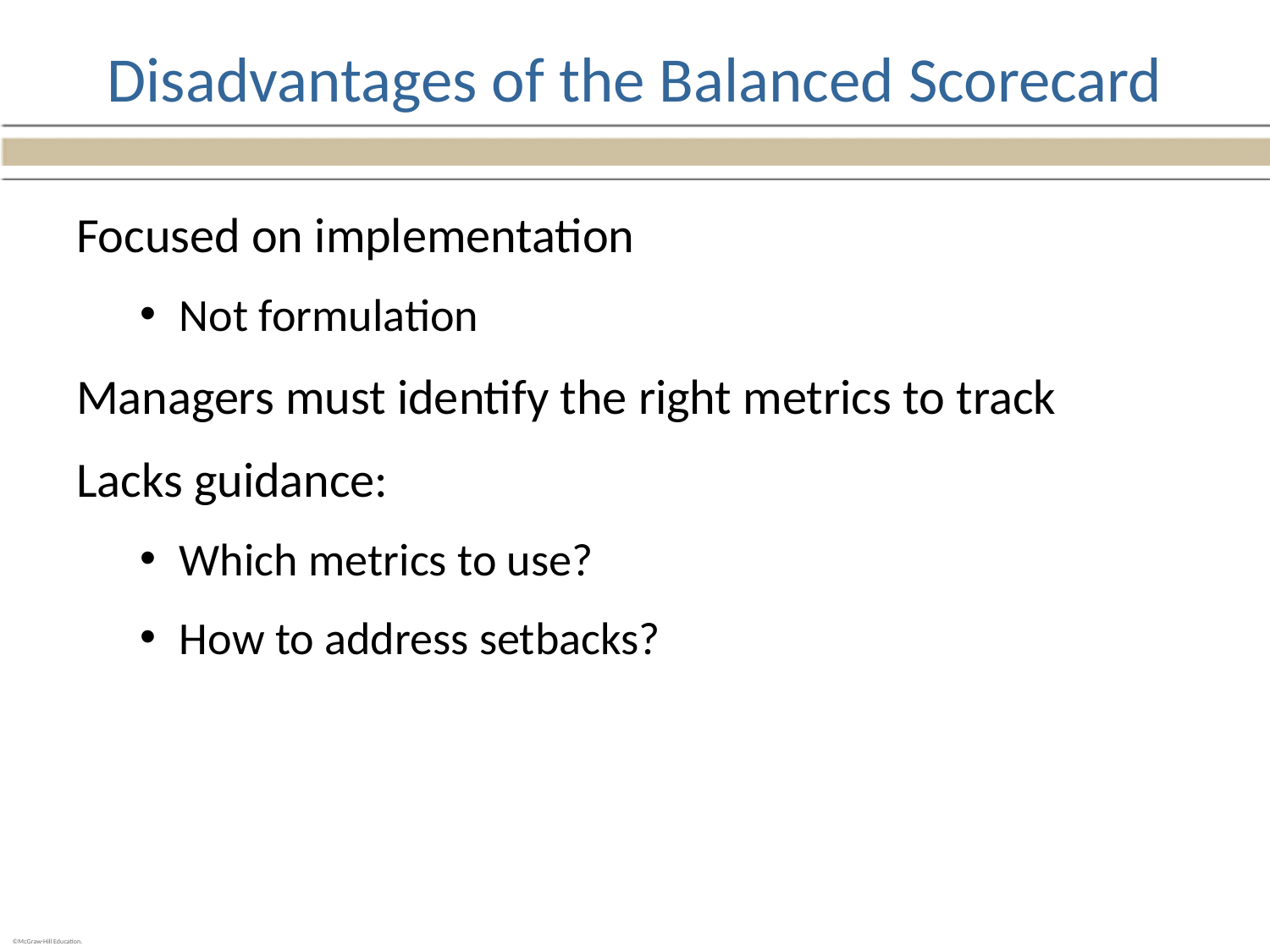

# Disadvantages of the Balanced Scorecard
Focused on implementation
Not formulation
Managers must identify the right metrics to track
Lacks guidance:
Which metrics to use?
How to address setbacks?